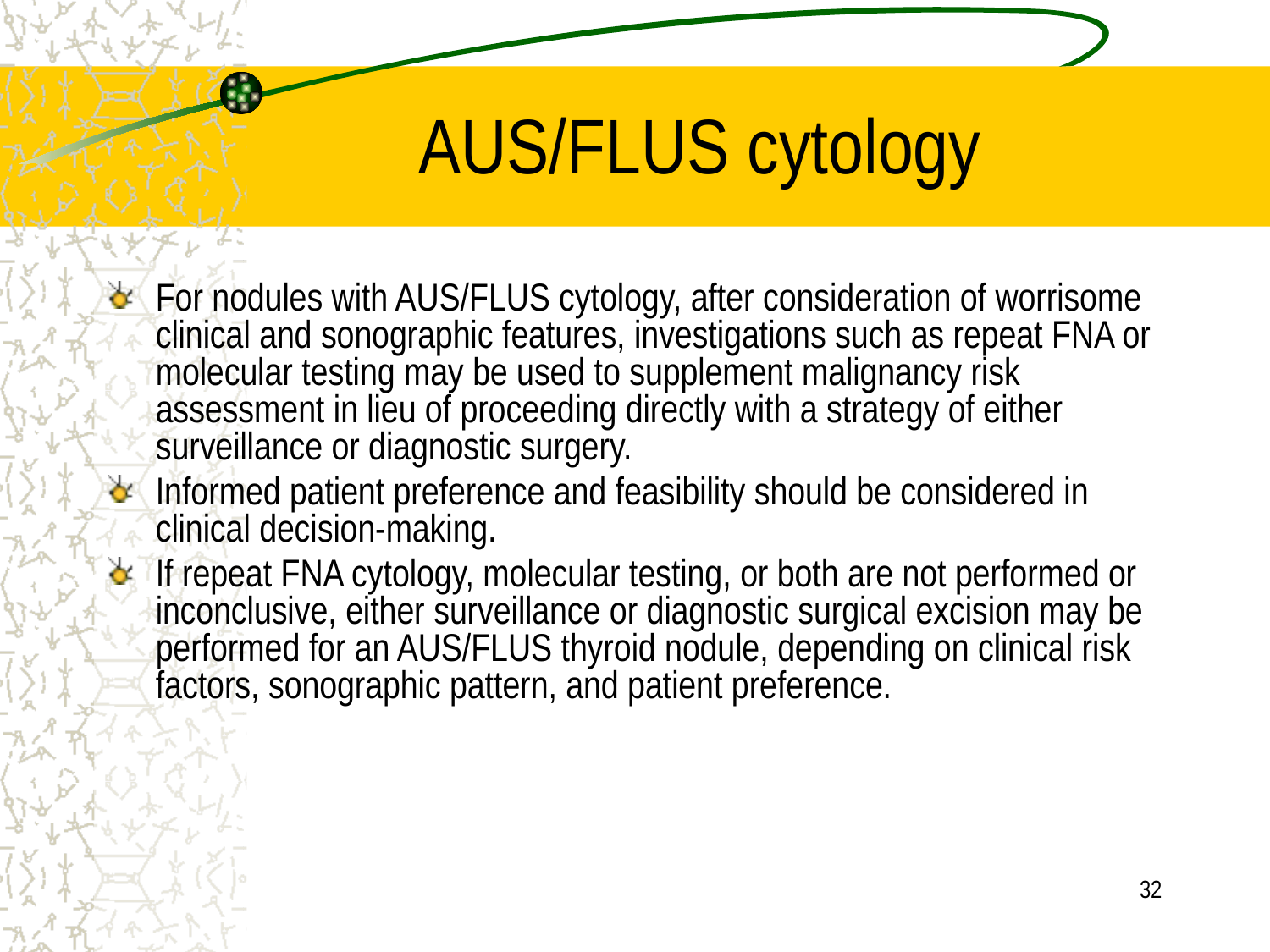

# AUS/FLUS cytology
For nodules with AUS/FLUS cytology, after consideration of worrisome clinical and sonographic features, investigations such as repeat FNA or molecular testing may be used to supplement malignancy risk assessment in lieu of proceeding directly with a strategy of either surveillance or diagnostic surgery.
Informed patient preference and feasibility should be considered in clinical decision-making.
If repeat FNA cytology, molecular testing, or both are not performed or inconclusive, either surveillance or diagnostic surgical excision may be performed for an AUS/FLUS thyroid nodule, depending on clinical risk factors, sonographic pattern, and patient preference.
32